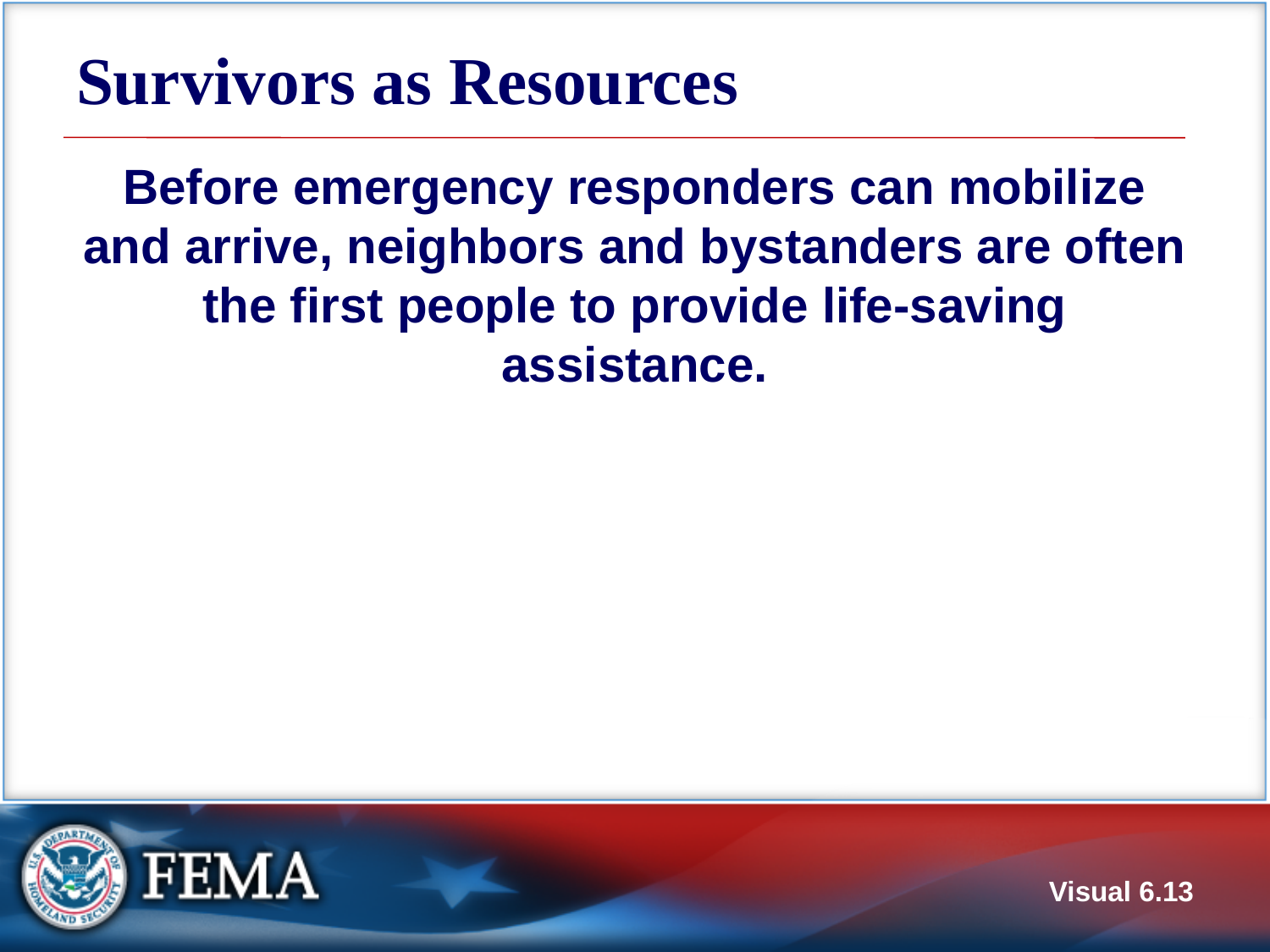

# Survivors as Resources
Before emergency responders can mobilize and arrive, neighbors and bystanders are often the first people to provide life-saving assistance.
Visual 6.13